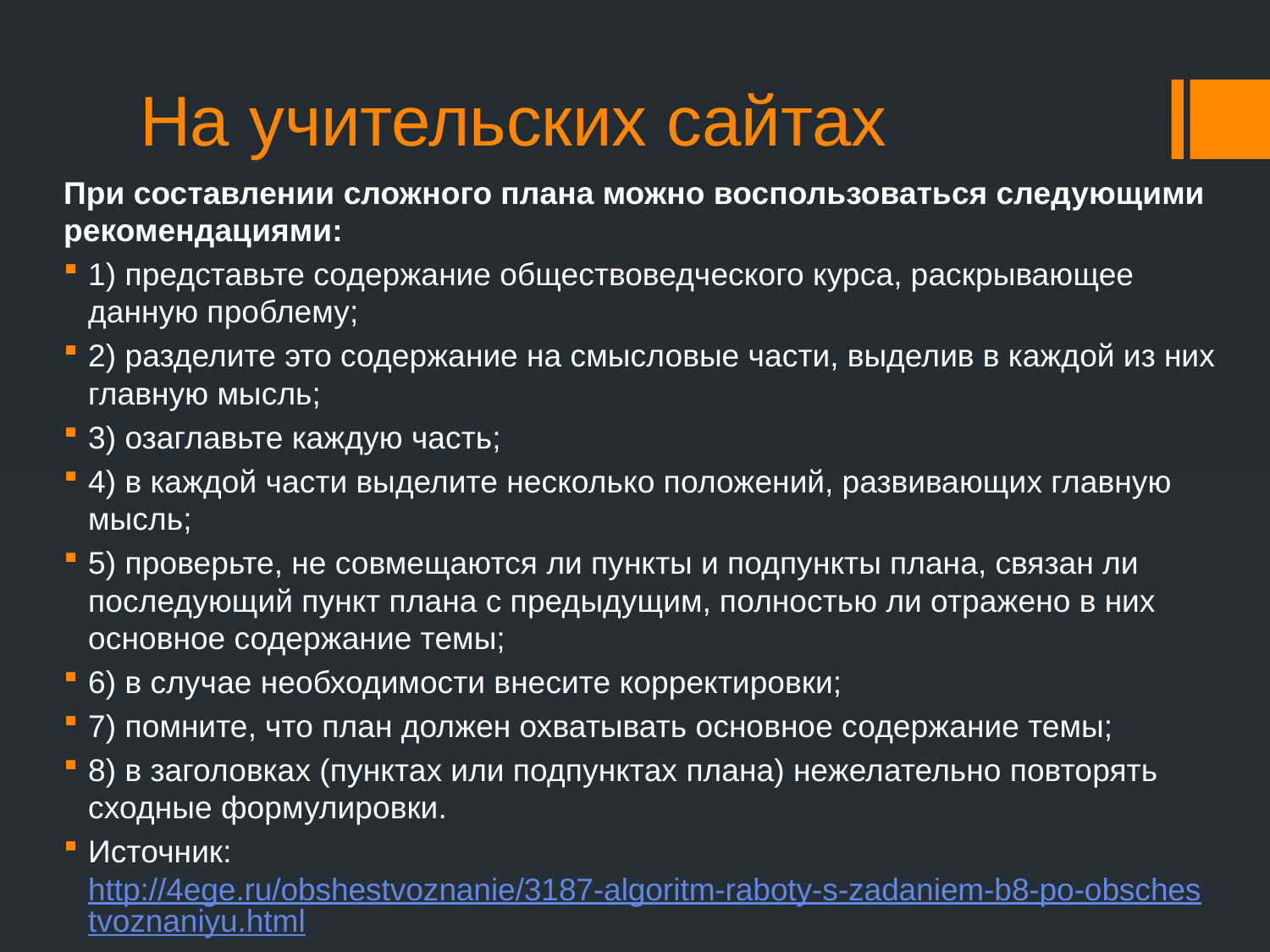

# На учительских сайтах
При составлении сложного плана можно воспользоваться следующими рекомендациями:
1) представьте содержание обществоведческого курса, раскрывающее данную проблему;
2) разделите это содержание на смысловые части, выделив в каждой из них главную мысль;
3) озаглавьте каждую часть;
4) в каждой части выделите несколько положений, развивающих главную мысль;
5) проверьте, не совмещаются ли пункты и подпункты плана, связан ли последующий пункт плана с предыдущим, полностью ли отражено в них основное содержание темы;
6) в случае необходимости внесите корректировки;
7) помните, что план должен охватывать основное содержание темы;
8) в заголовках (пунктах или подпунктах плана) нежелательно повторять сходные формулировки.
Источник: http://4ege.ru/obshestvoznanie/3187-algoritm-raboty-s-zadaniem-b8-po-obschestvoznaniyu.html